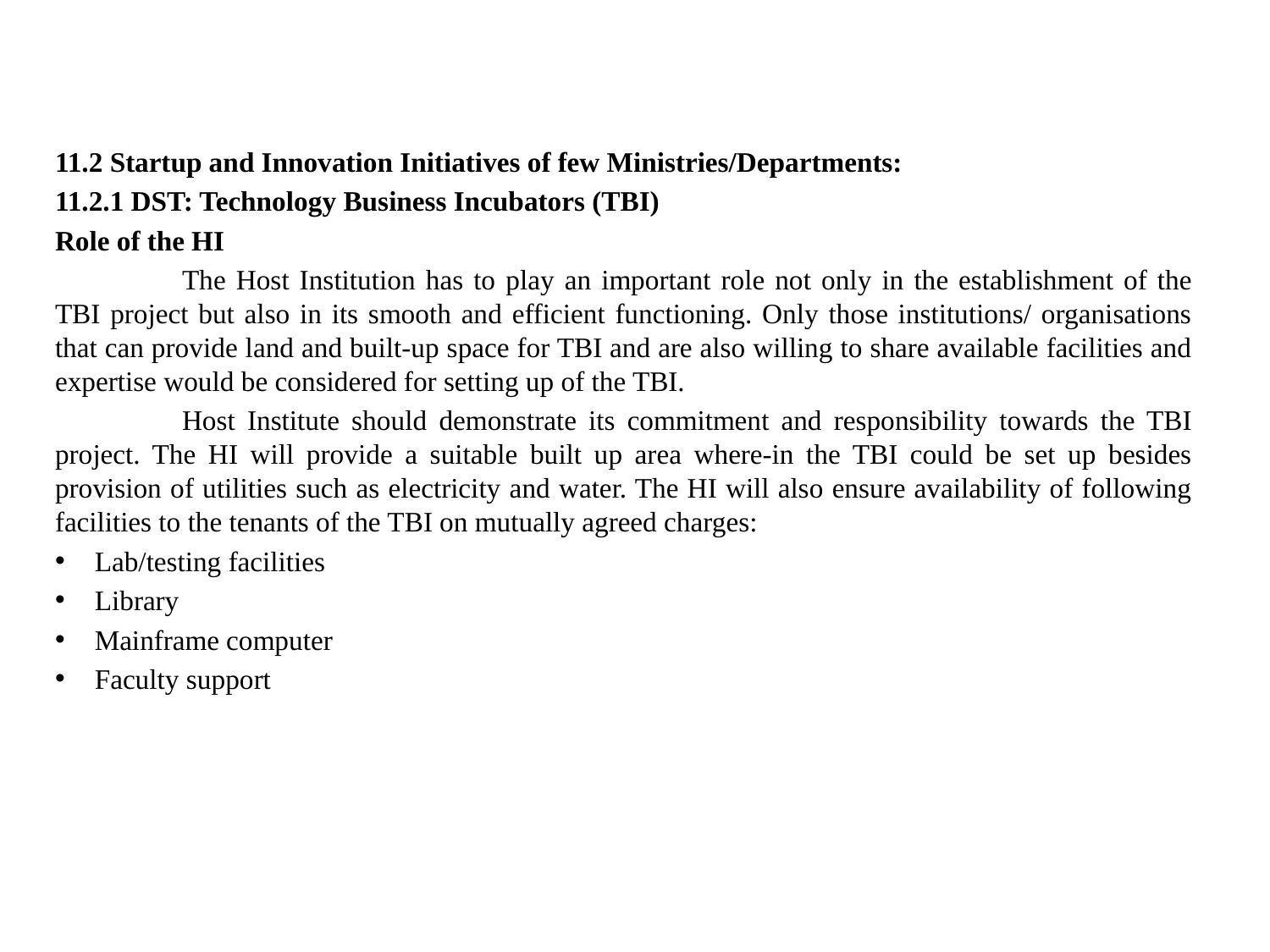

11.2 Startup and Innovation Initiatives of few Ministries/Departments:
11.2.1 DST: Technology Business Incubators (TBI)
Role of the HI
	The Host Institution has to play an important role not only in the establishment of the TBI project but also in its smooth and efficient functioning. Only those institutions/ organisations that can provide land and built-up space for TBI and are also willing to share available facilities and expertise would be considered for setting up of the TBI.
	Host Institute should demonstrate its commitment and responsibility towards the TBI project. The HI will provide a suitable built up area where-in the TBI could be set up besides provision of utilities such as electricity and water. The HI will also ensure availability of following facilities to the tenants of the TBI on mutually agreed charges:
Lab/testing facilities
Library
Mainframe computer
Faculty support